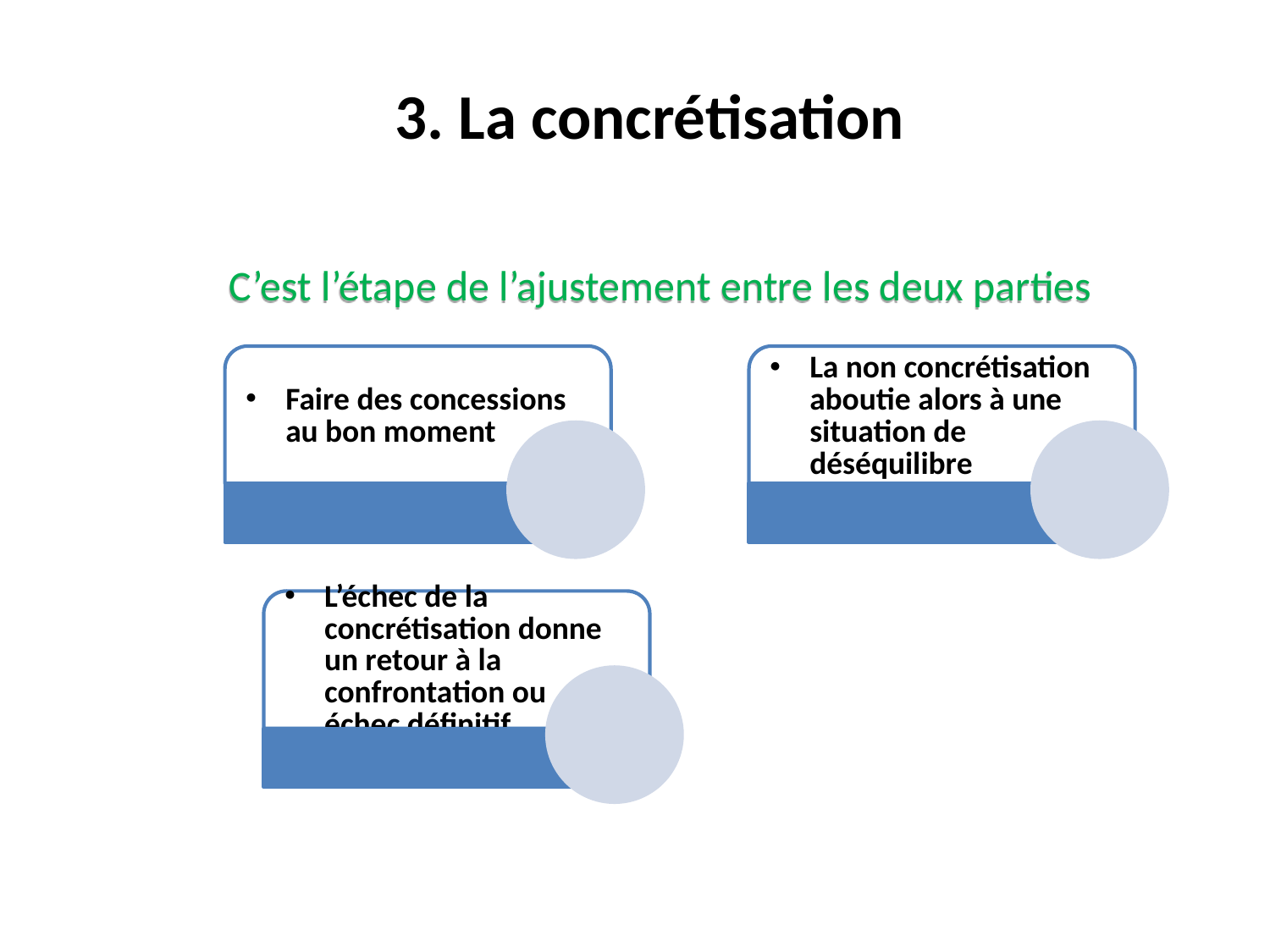

3. La concrétisation
C’est l’étape de l’ajustement entre les deux parties
Faire des concessions au bon moment
L’échec de la concrétisation donne un retour à la confrontation ou échec définitif.
La non concrétisation aboutie alors à une situation de déséquilibre